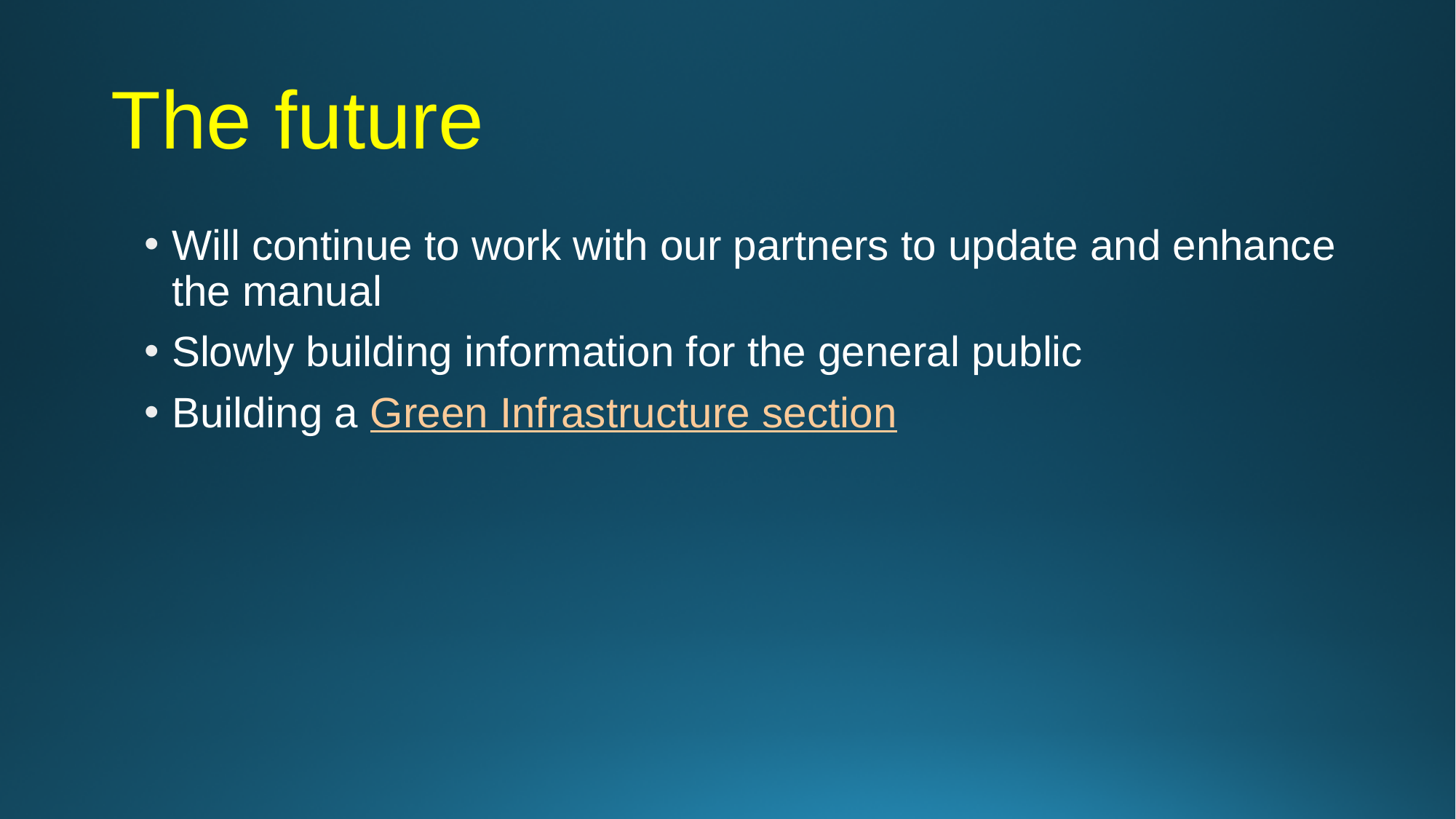

# The future
Will continue to work with our partners to update and enhance the manual
Slowly building information for the general public
Building a Green Infrastructure section